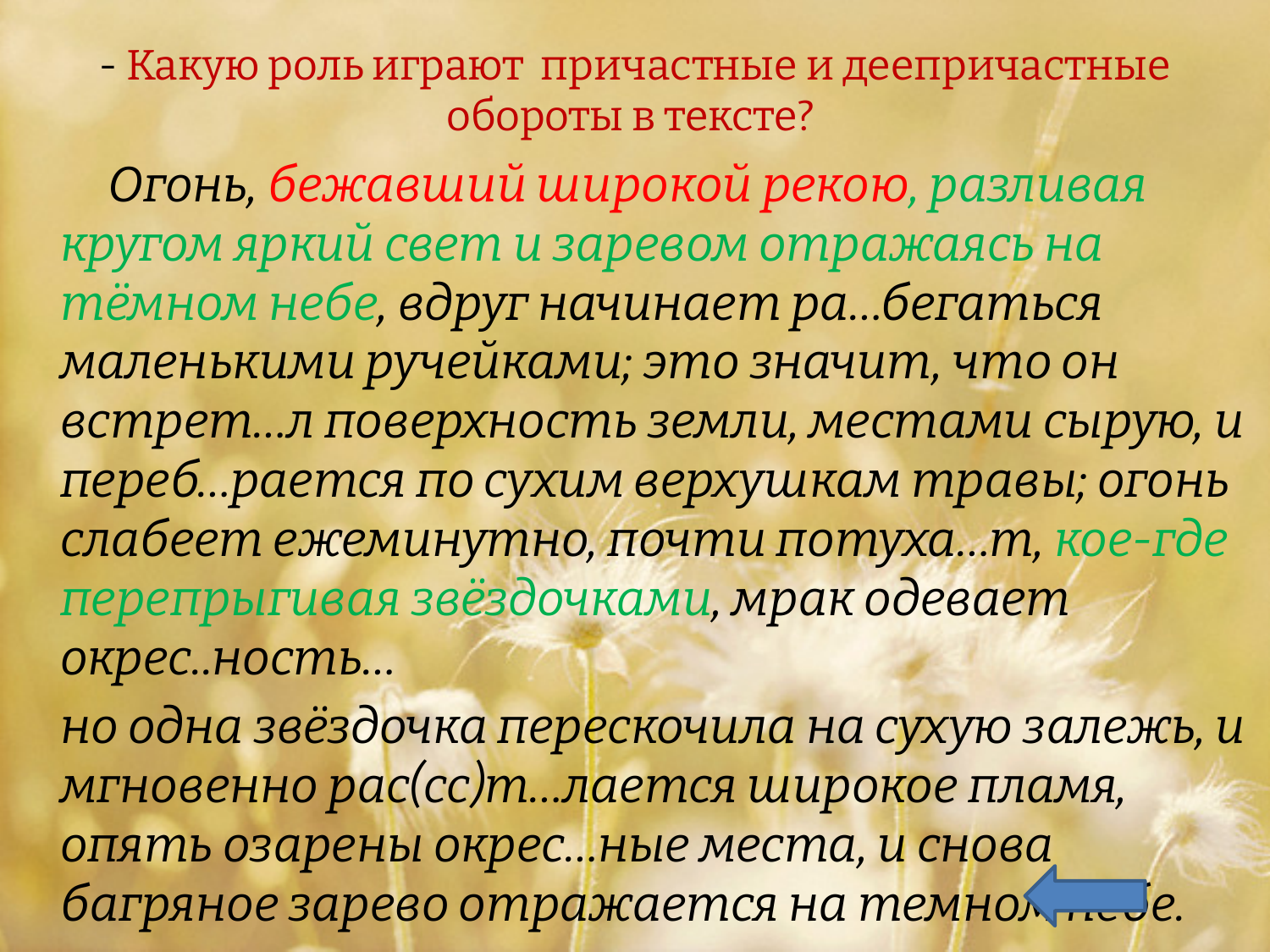

# - Какую роль играют  причастные и деепричастные обороты в тексте?
          Огонь, бежавший широкой рекою, разливая кругом яркий свет и заревом отражаясь на тёмном небе, вдруг начинает ра…бегаться маленькими ручейками; это значит, что он встрет…л поверхность земли, местами сырую, и переб…рается по сухим верхушкам травы; огонь слабеет ежеминутно, почти потуха…т, кое-где перепрыгивая звёздочками, мрак одевает окрес..ность…
     но одна звёздочка перескочила на сухую залежь, и мгновенно рас(сс)т…лается широкое пламя, опять озарены окрес…ные места, и снова багряное зарево отражается на темном небе.